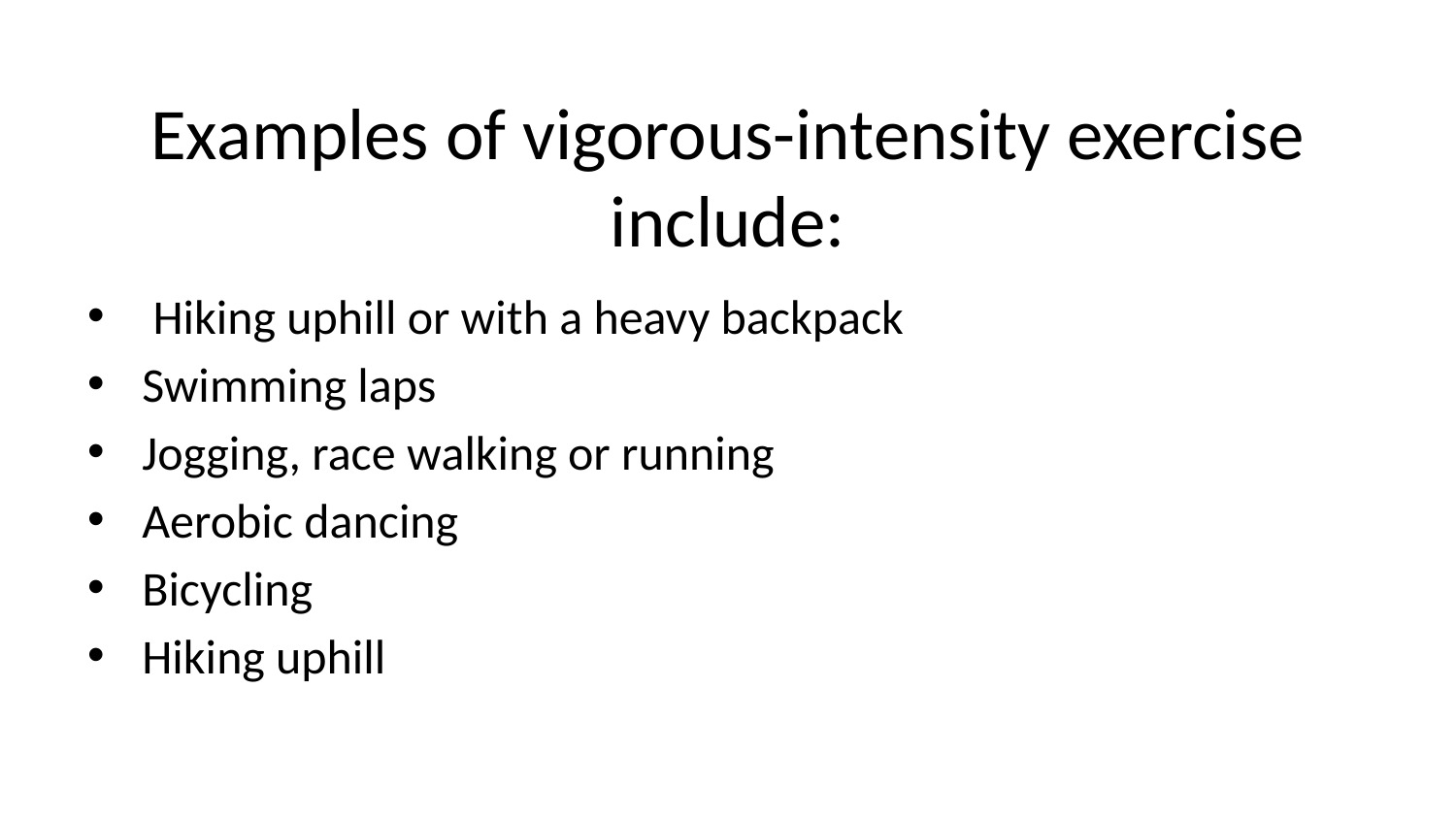

# Examples of vigorous-intensity exercise include:
 Hiking uphill or with a heavy backpack
Swimming laps
Jogging, race walking or running
Aerobic dancing
Bicycling
Hiking uphill